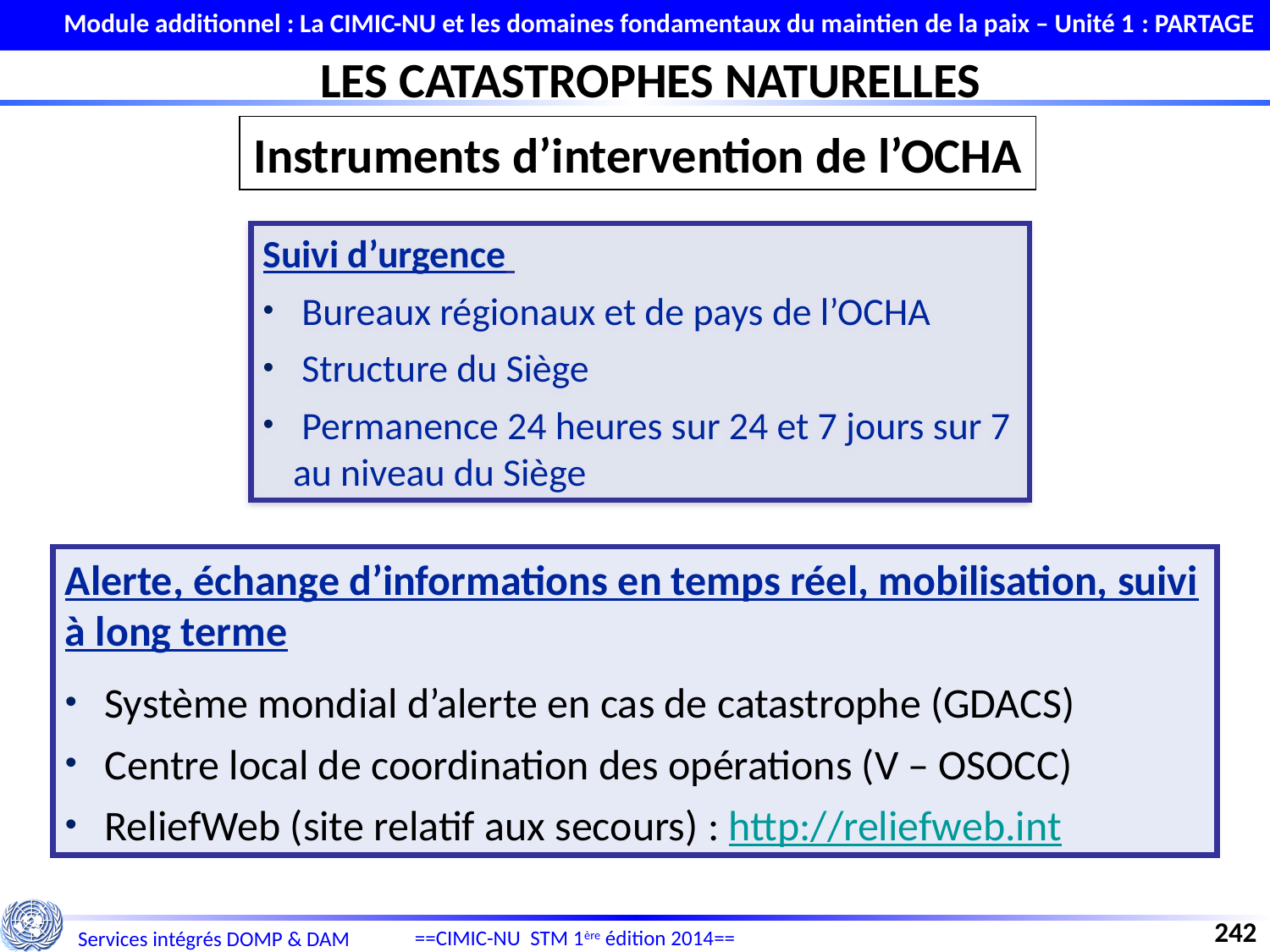

Module additionnel : La CIMIC-NU et les domaines fondamentaux du maintien de la paix – Unité 1 : PARTAGE
LES CATASTROPHES NATURELLES
Instruments d’intervention de l’OCHA
Suivi d’urgence
 Bureaux régionaux et de pays de l’OCHA
 Structure du Siège
 Permanence 24 heures sur 24 et 7 jours sur 7 au niveau du Siège
Alerte, échange d’informations en temps réel, mobilisation, suivi à long terme
 Système mondial d’alerte en cas de catastrophe (GDACS)
 Centre local de coordination des opérations (V – OSOCC)
 ReliefWeb (site relatif aux secours) : http://reliefweb.int
242
==CIMIC-NU  STM 1ère édition 2014==
Services intégrés DOMP & DAM